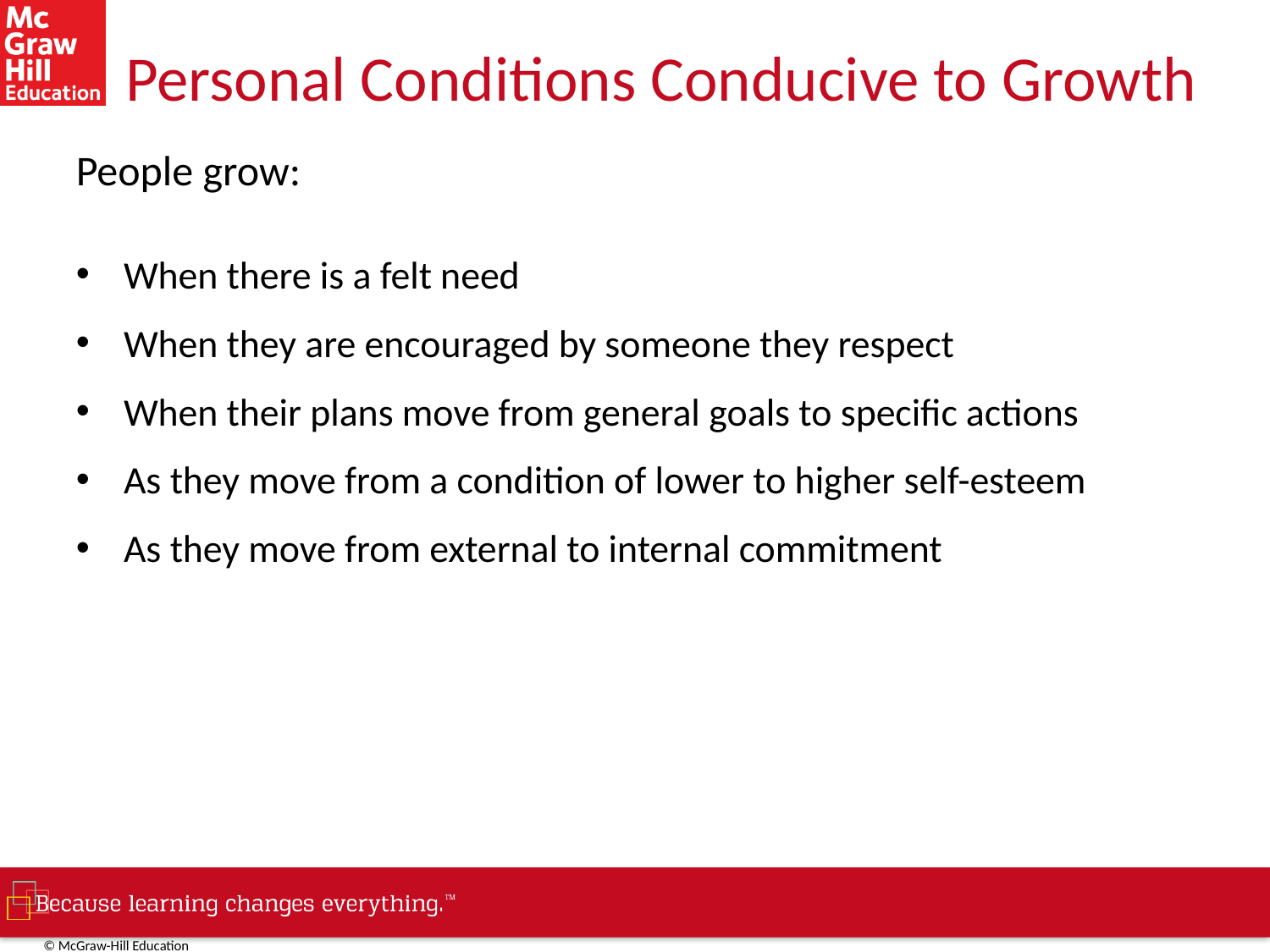

# Personal Conditions Conducive to Growth
People grow:

When there is a felt need
When they are encouraged by someone they respect
When their plans move from general goals to specific actions
As they move from a condition of lower to higher self-esteem
As they move from external to internal commitment